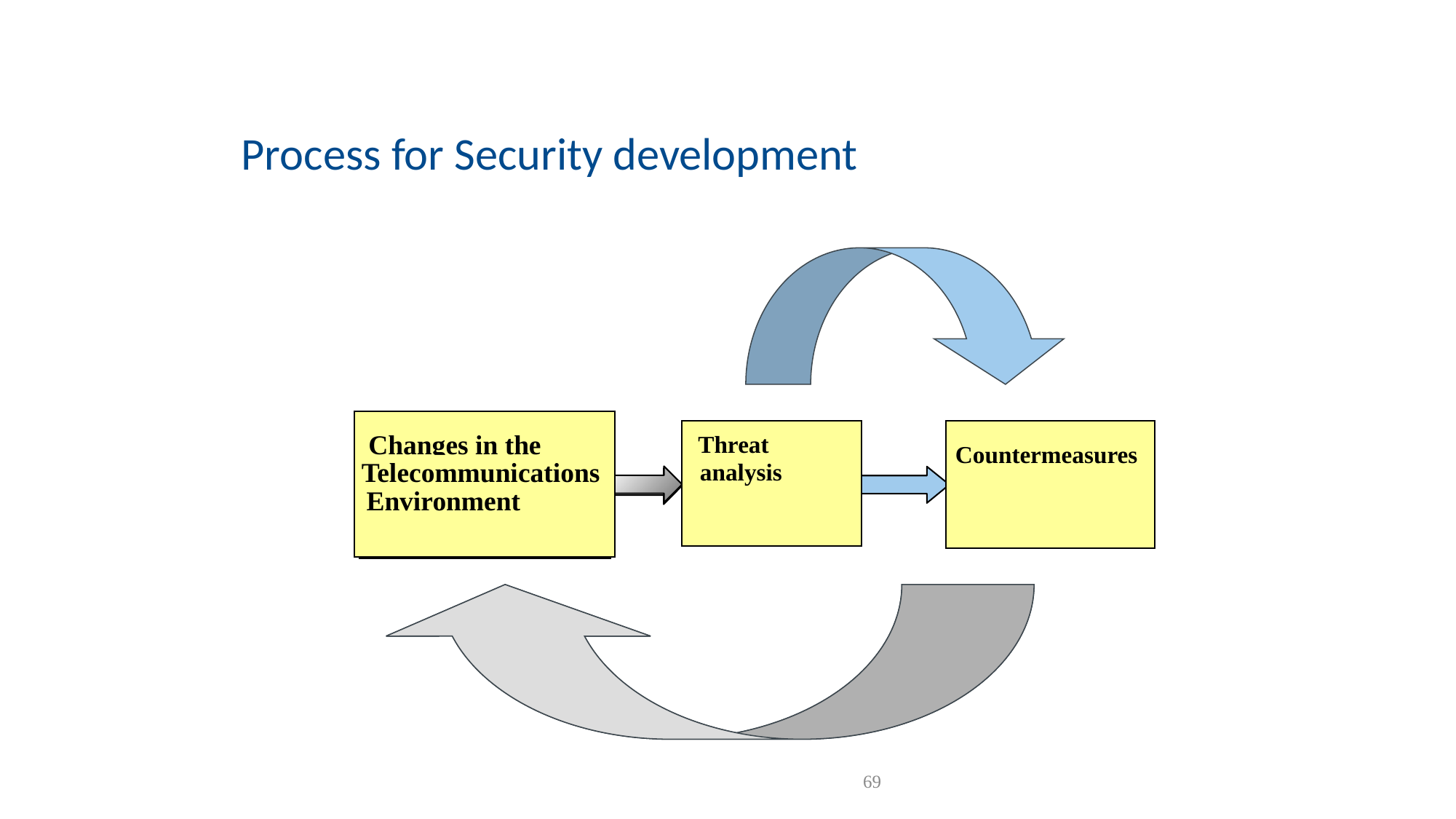

# Process for Security development

Countermeasures

Changes in the
Telecommunications
Environment

Changes in the
Telecommunications
Environment

Threat
analysis

Threat

analysis

Countermeasures

69